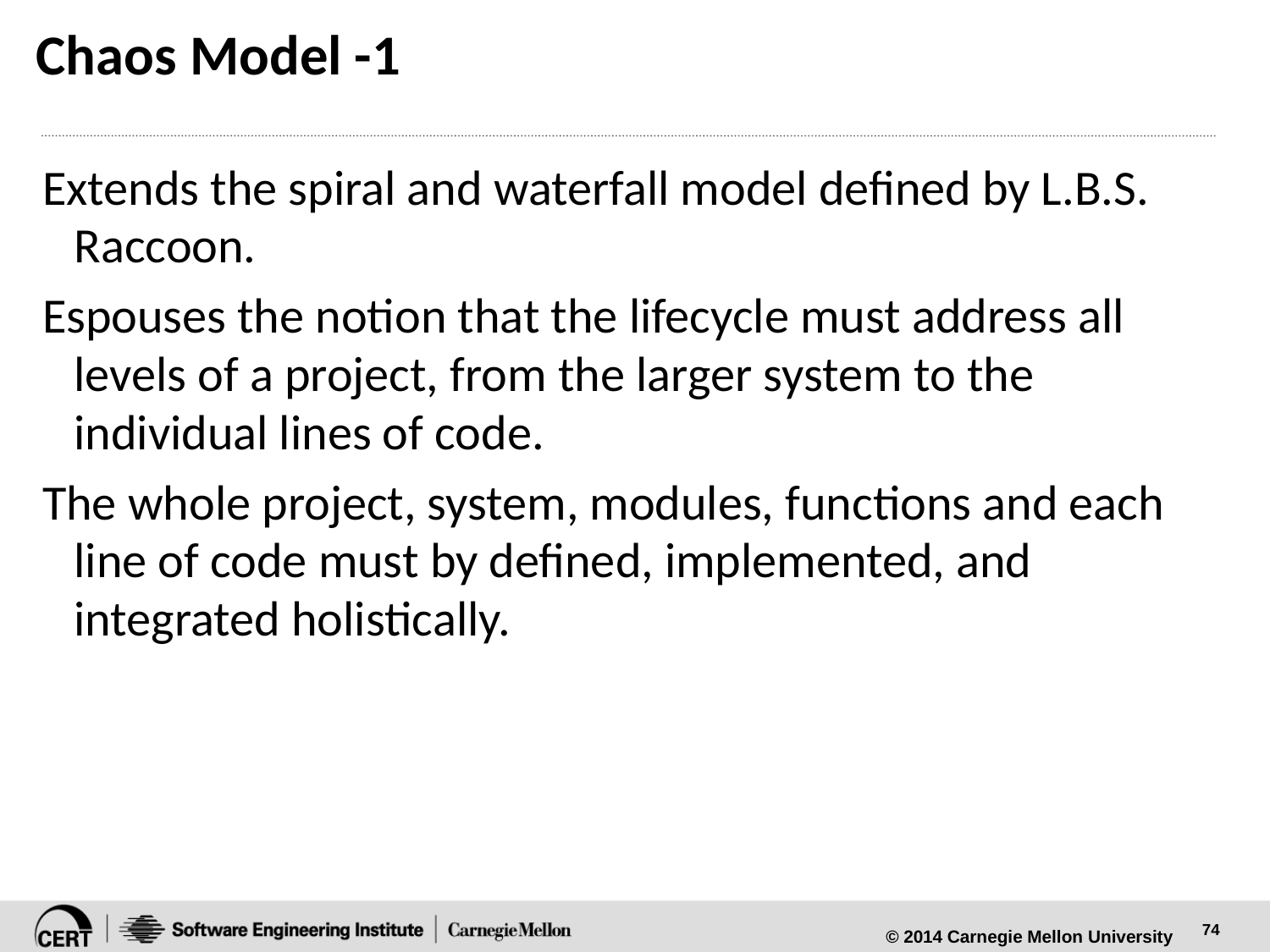

# Chaos Model -1
Extends the spiral and waterfall model defined by L.B.S. Raccoon.
Espouses the notion that the lifecycle must address all levels of a project, from the larger system to the individual lines of code.
The whole project, system, modules, functions and each line of code must by defined, implemented, and integrated holistically.